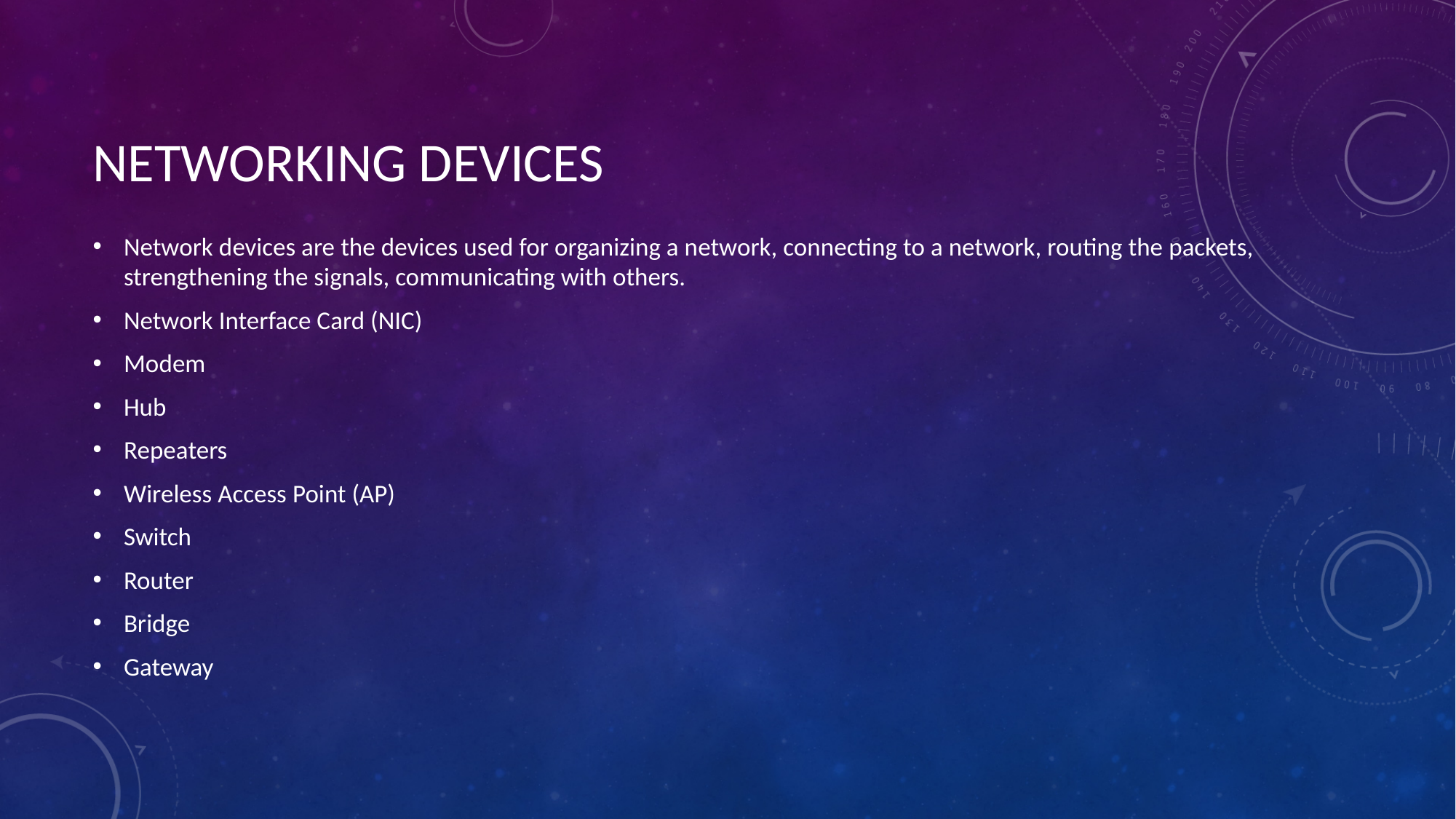

# Networking devices
Network devices are the devices used for organizing a network, connecting to a network, routing the packets, strengthening the signals, communicating with others.
Network Interface Card (NIC)
Modem
Hub
Repeaters
Wireless Access Point (AP)
Switch
Router
Bridge
Gateway